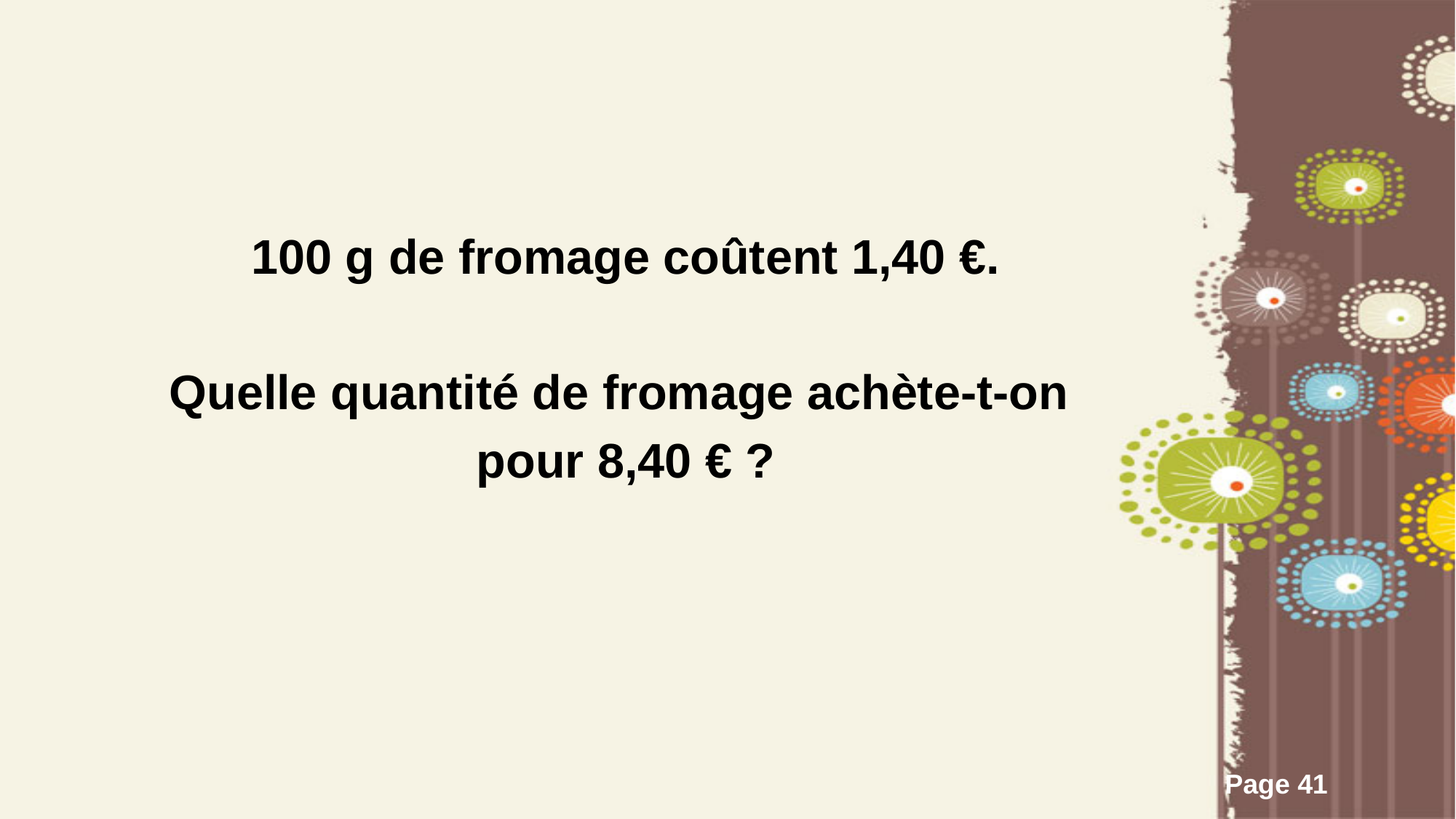

100 g de fromage coûtent 1,40 €.

Quelle quantité de fromage achète-t-on
pour 8,40 € ?